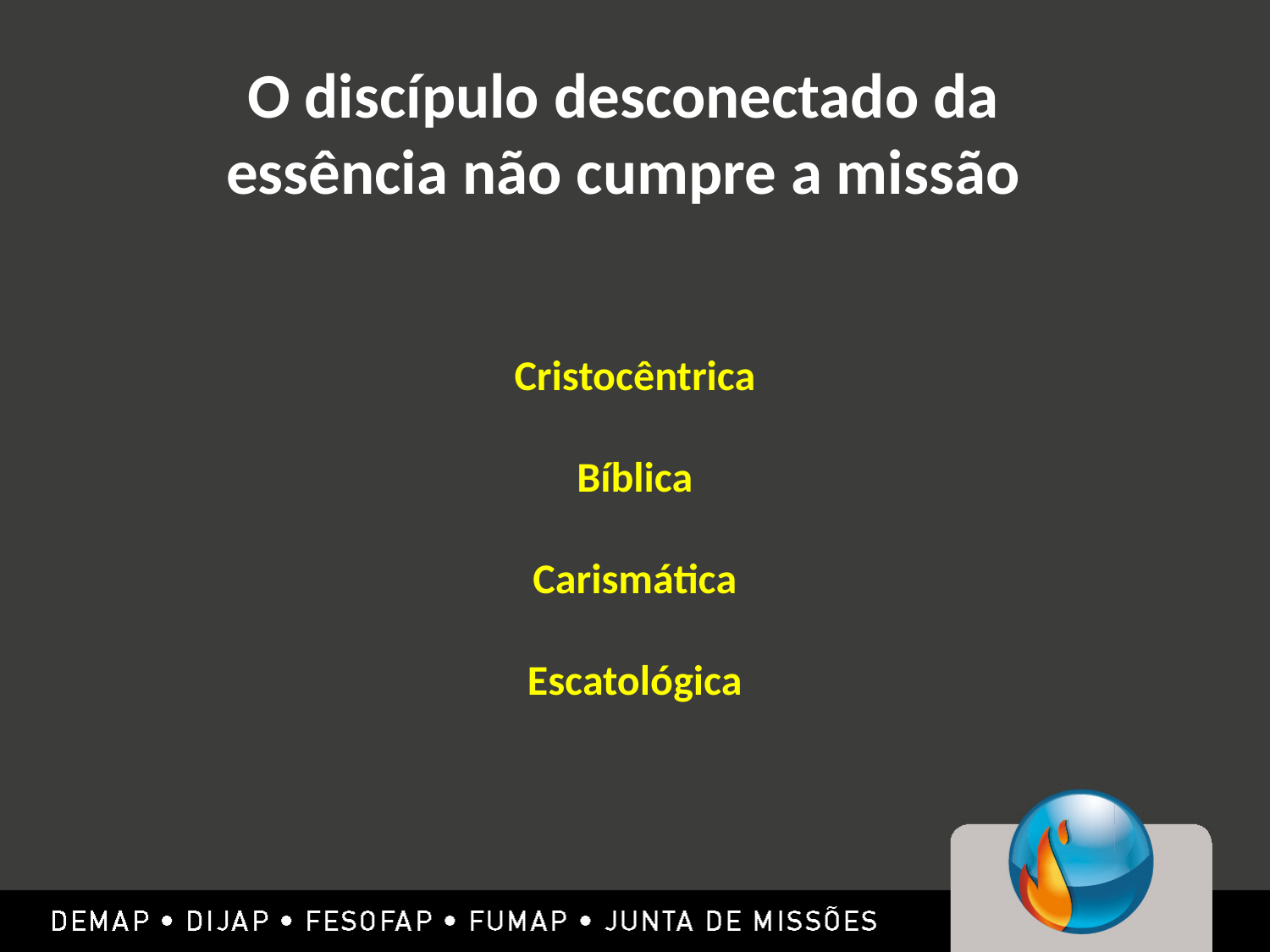

O discípulo desconectado da essência não cumpre a missão
Cristocêntrica

Bíblica

Carismática

Escatológica